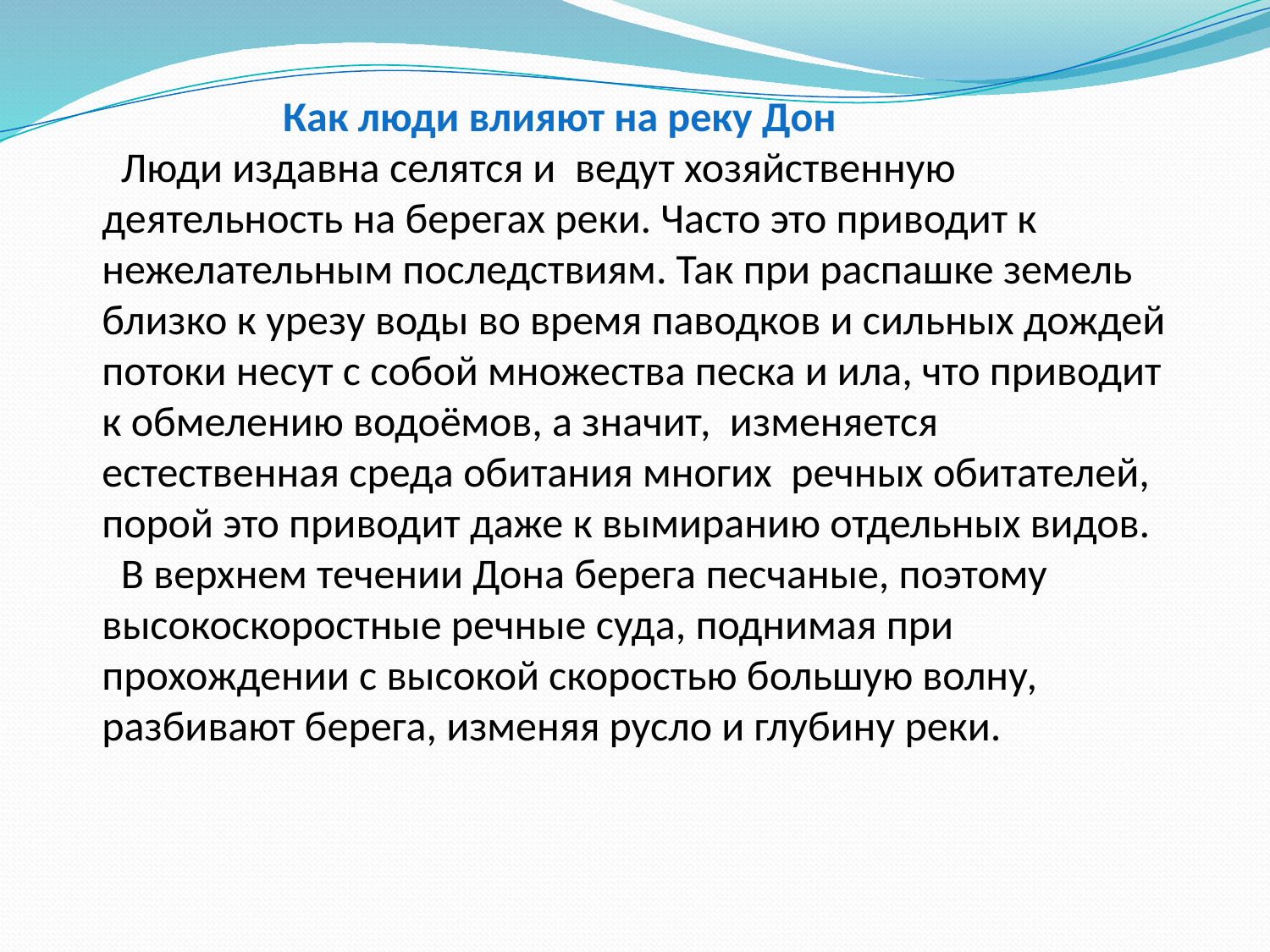

Как люди влияют на реку Дон
  Люди издавна селятся и  ведут хозяйственную деятельность на берегах реки. Часто это приводит к нежелательным последствиям. Так при распашке земель близко к урезу воды во время паводков и сильных дождей потоки несут с собой множества песка и ила, что приводит к обмелению водоёмов, а значит,  изменяется естественная среда обитания многих  речных обитателей, порой это приводит даже к вымиранию отдельных видов.
  В верхнем течении Дона берега песчаные, поэтому высокоскоростные речные суда, поднимая при прохождении с высокой скоростью большую волну, разбивают берега, изменяя русло и глубину реки.